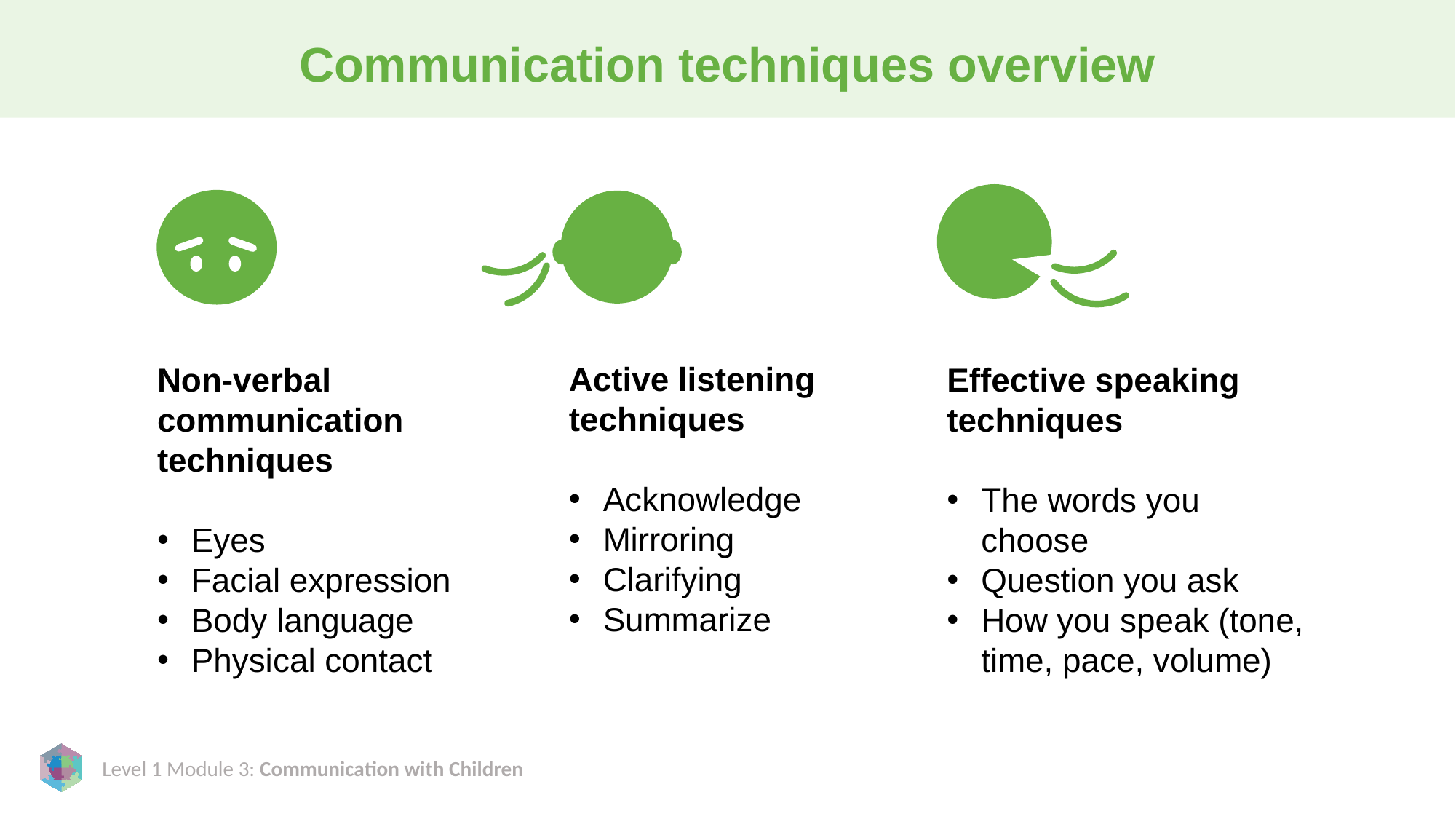

# Communication techniques overview

Active listening techniques

Acknowledge
Mirroring
Clarifying
Summarize

Non-verbal communication techniques

Eyes
Facial expression
Body language
Physical contact
Effective speaking techniques

The words you choose
Question you ask
How you speak (tone, time, pace, volume)